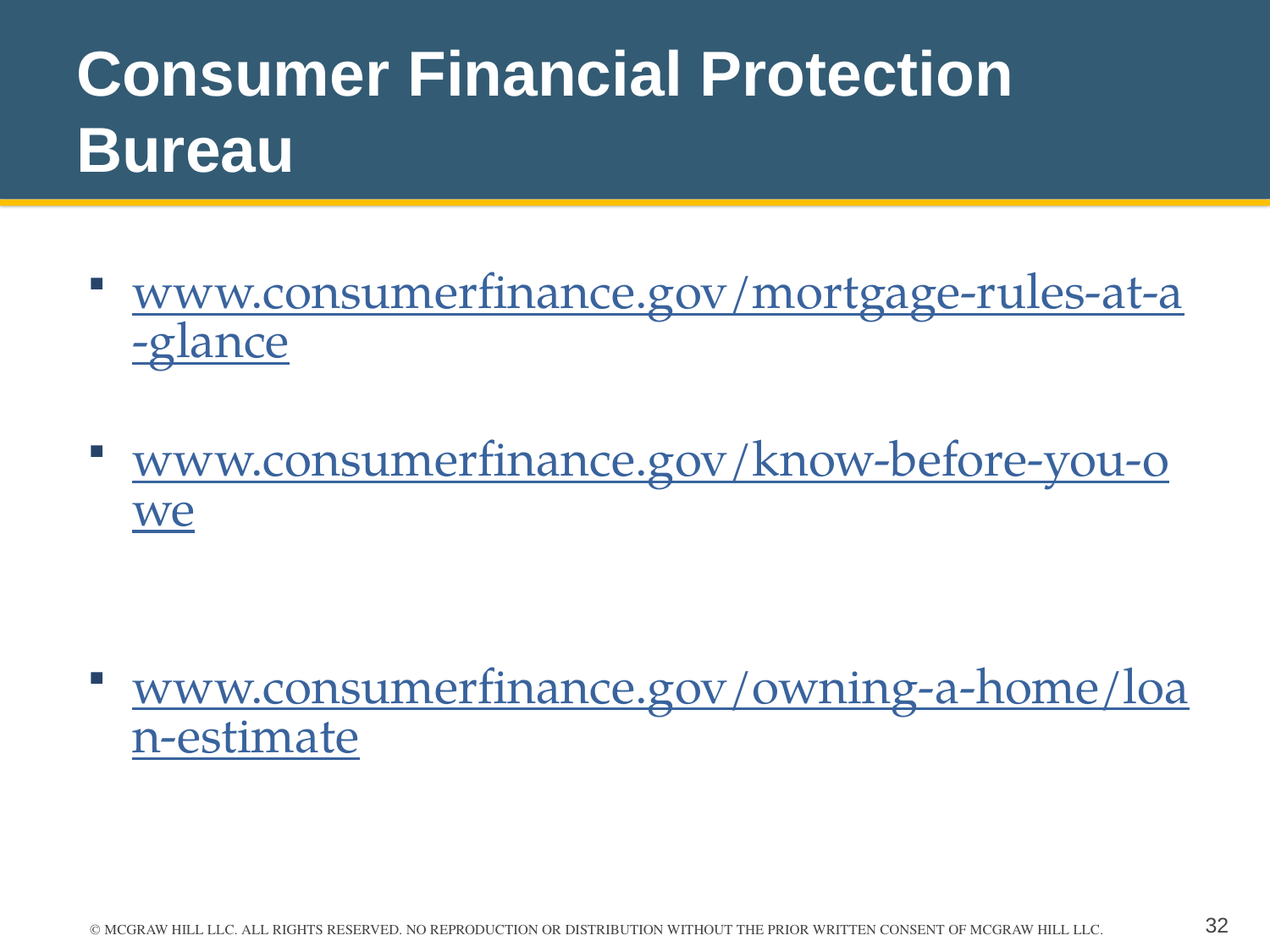

# Consumer Financial Protection Bureau
www.consumerfinance.gov/mortgage-rules-at-a-glance

www.consumerfinance.gov/know-before-you-owe

www.consumerfinance.gov/owning-a-home/loan-estimate
© MCGRAW HILL LLC. ALL RIGHTS RESERVED. NO REPRODUCTION OR DISTRIBUTION WITHOUT THE PRIOR WRITTEN CONSENT OF MCGRAW HILL LLC.
32